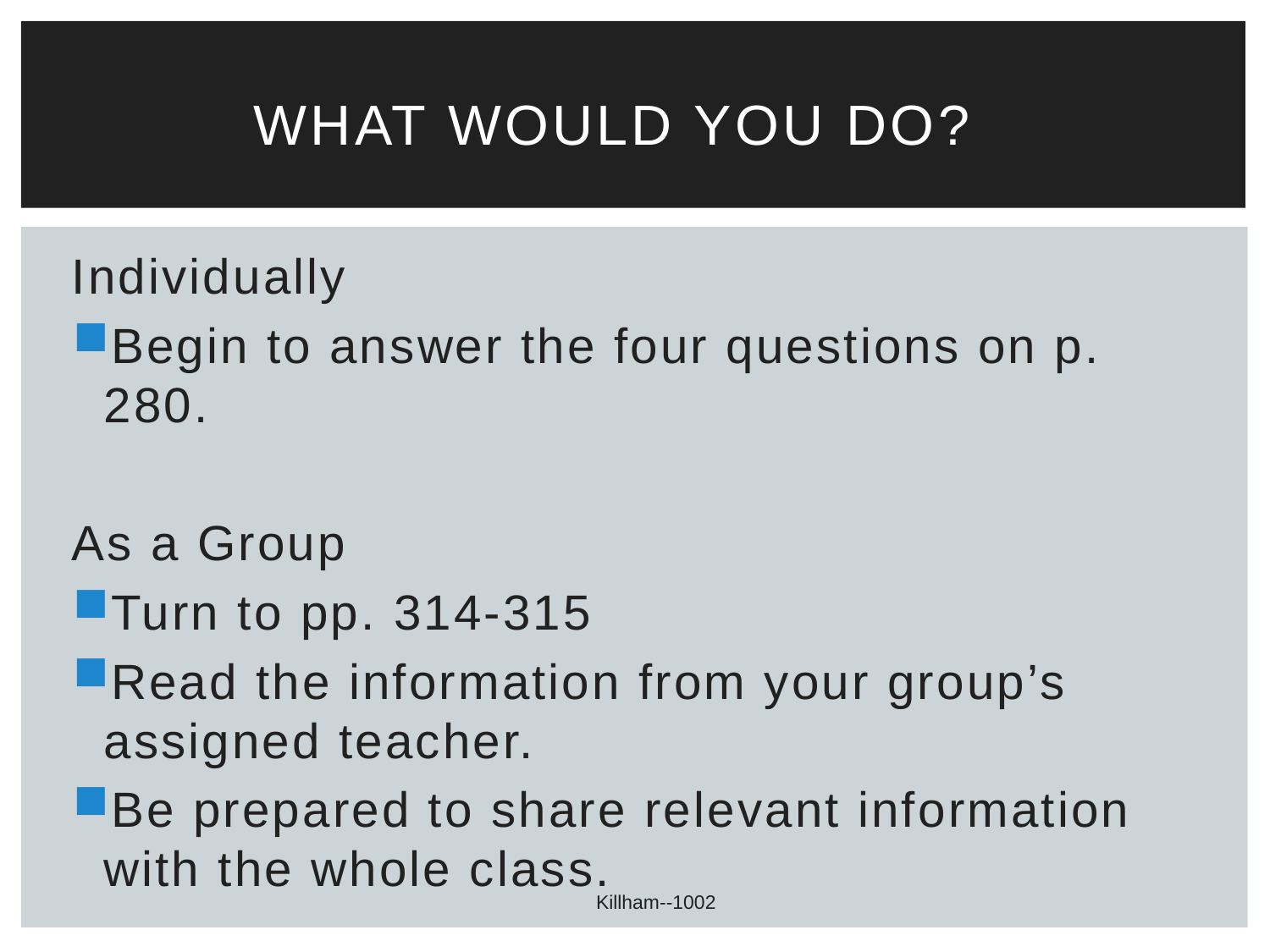

# What would you do?
Individually
Begin to answer the four questions on p. 280.

As a Group
Turn to pp. 314-315
Read the information from your group’s assigned teacher.
Be prepared to share relevant information with the whole class.
Killham--1002